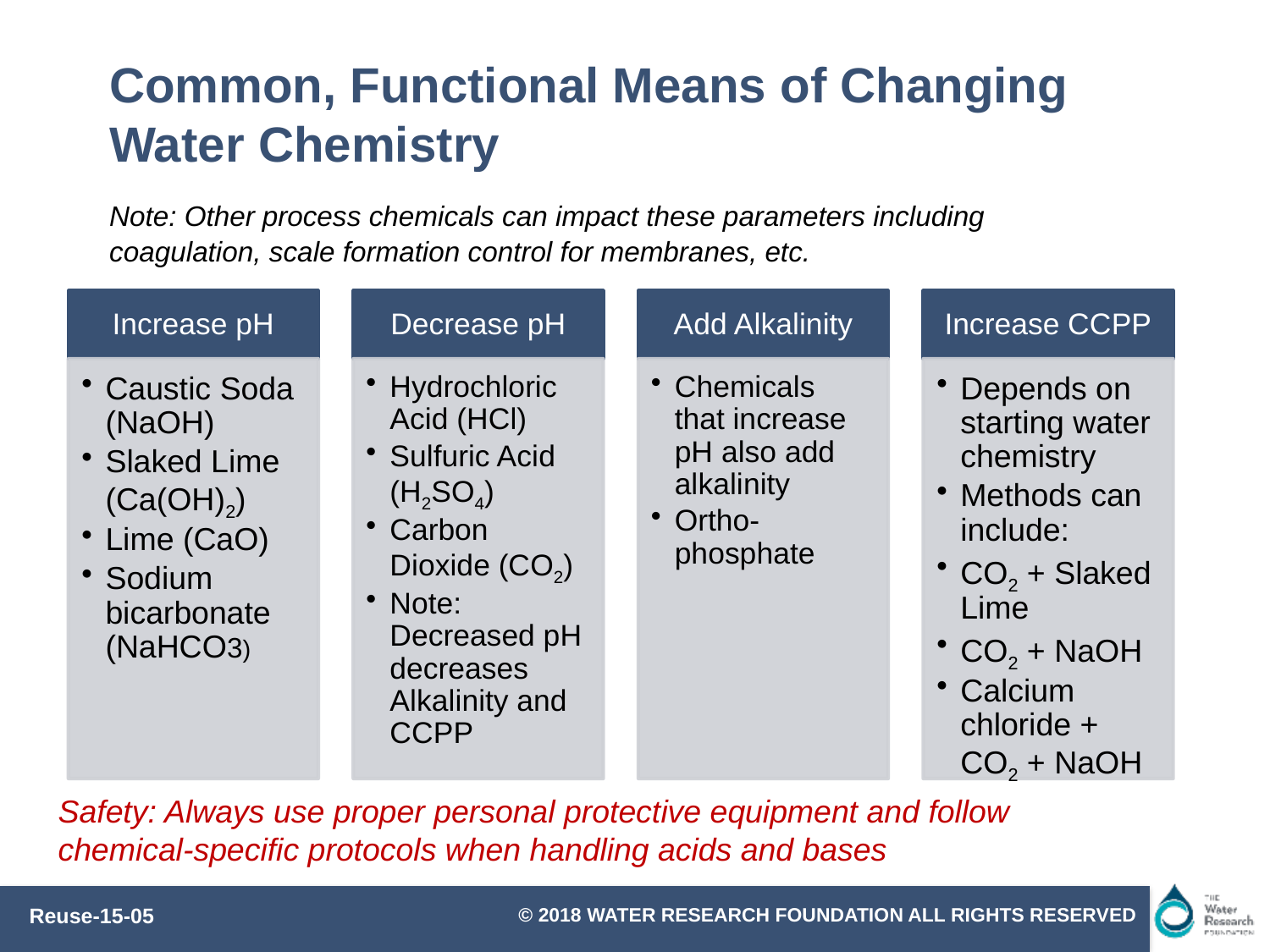

# Common, Functional Means of Changing Water Chemistry
Note: Other process chemicals can impact these parameters including coagulation, scale formation control for membranes, etc.
Increase pH
Caustic Soda (NaOH)
Slaked Lime (Ca(OH)2)
Lime (CaO)
Sodium bicarbonate (NaHCO3)

Decrease pH
Hydrochloric Acid (HCl)
Sulfuric Acid (H2SO4)
Carbon Dioxide (CO2)
Note: Decreased pH decreases Alkalinity and CCPP
Add Alkalinity
Chemicals that increase pH also add alkalinity
Ortho-phosphate

Increase CCPP
Depends on starting water chemistry
Methods can include:
CO2 + Slaked Lime
CO2 + NaOH
Calcium chloride + CO2 + NaOH
Safety: Always use proper personal protective equipment and follow chemical-specific protocols when handling acids and bases